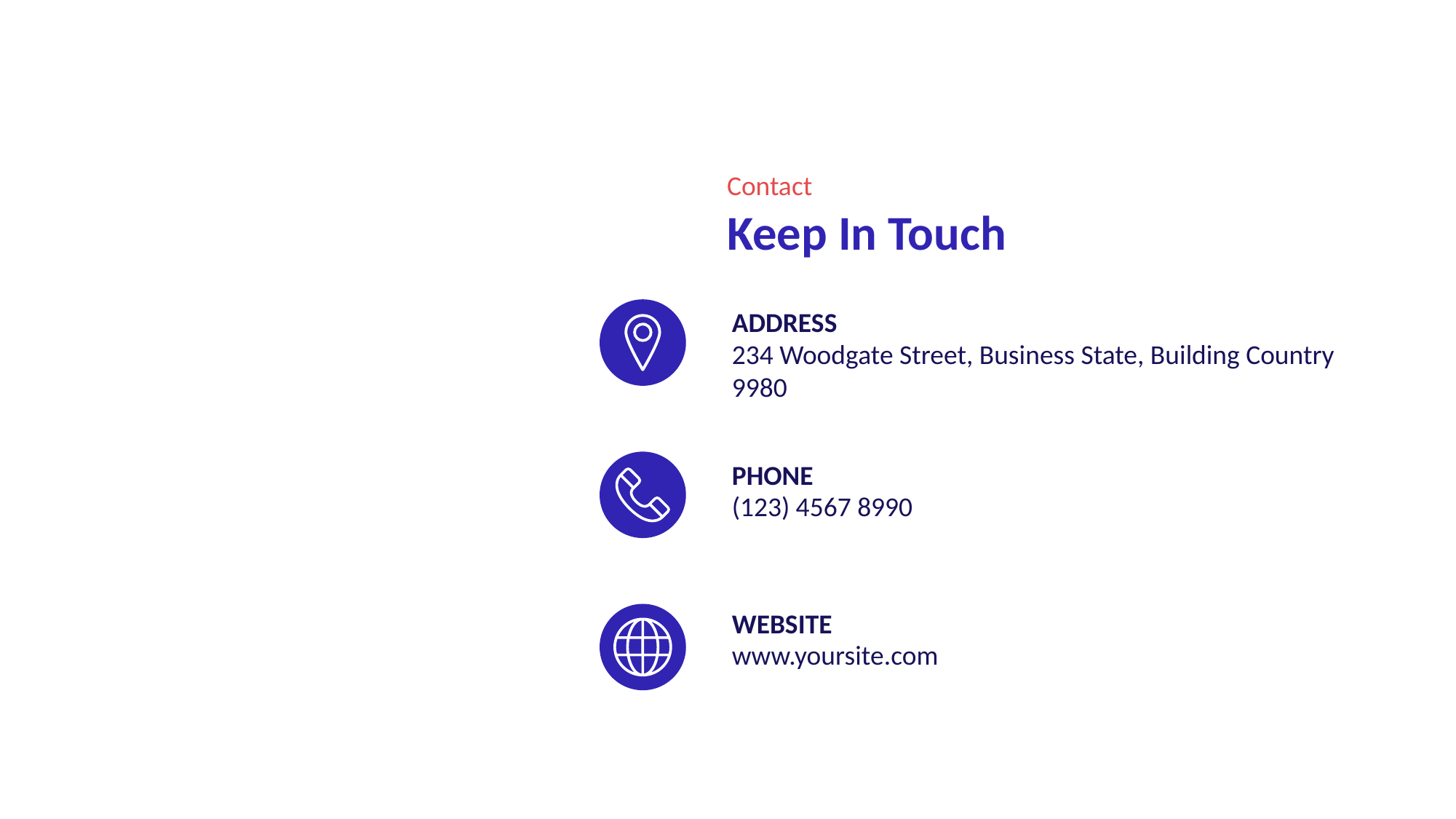

Contact
Keep In Touch

ADDRESS

234 Woodgate Street, Business State, Building Country 9980

PHONE

(123) 4567 8990
WEBSITE

www.yoursite.com